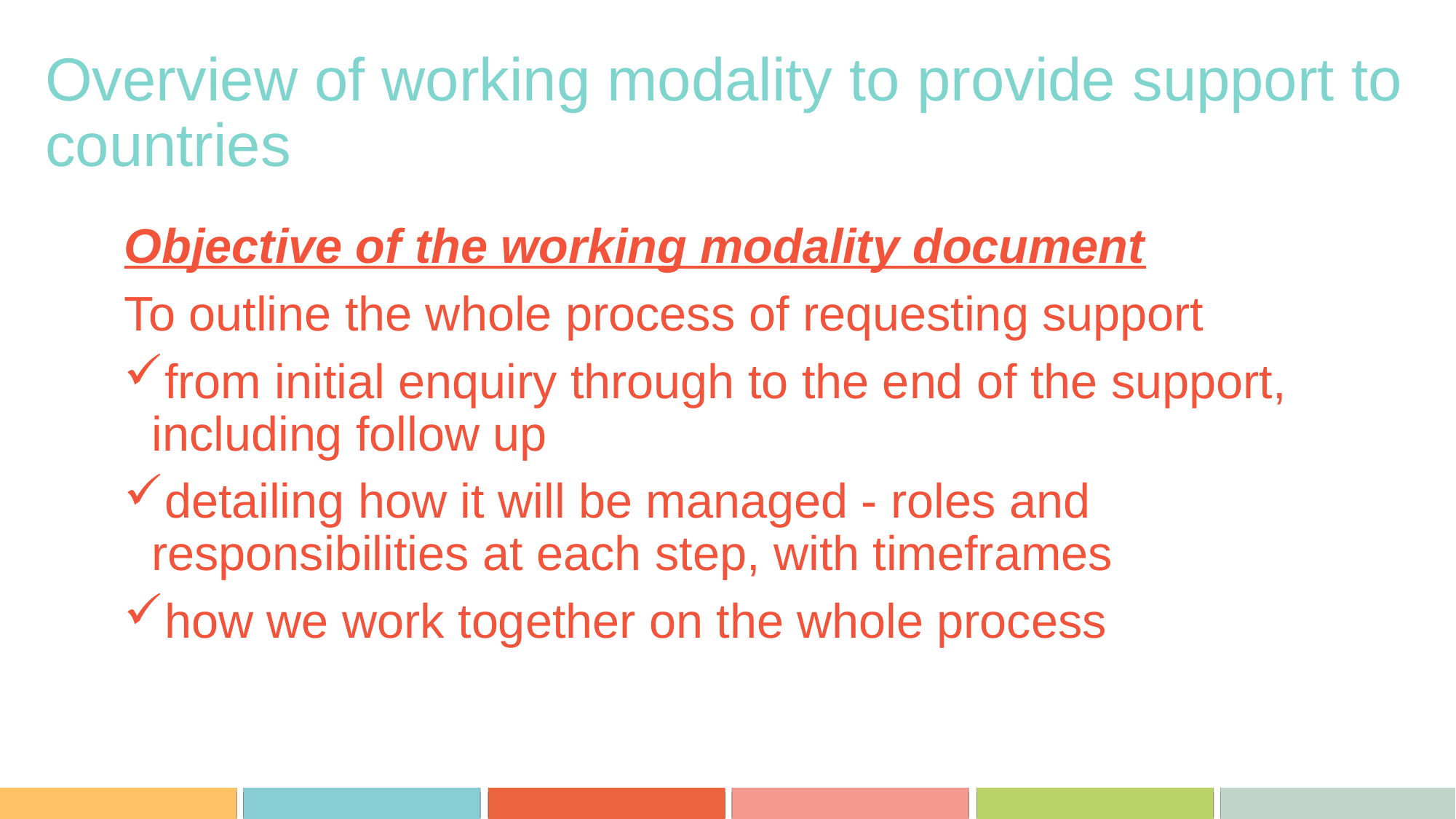

# Outline
Overview of working modality to provide support to countries
Objective of the working modality document
To outline the whole process of requesting support
from initial enquiry through to the end of the support, including follow up
detailing how it will be managed - roles and responsibilities at each step, with timeframes
how we work together on the whole process